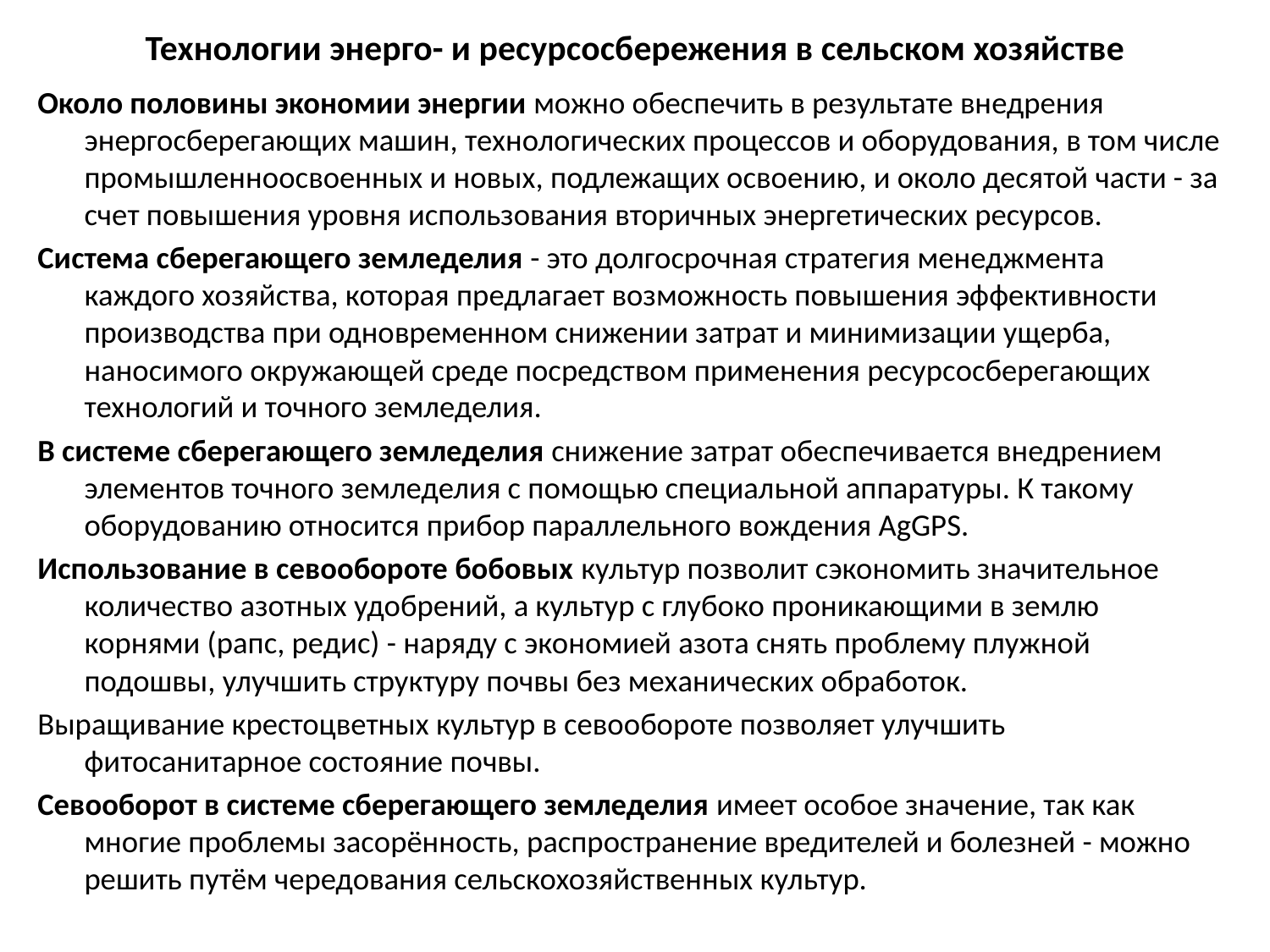

# Технологии энерго- и ресурсосбережения в сельском хозяйстве
Около половины экономии энергии можно обеспечить в результате внедрения энергосберегающих машин, технологических процессов и оборудования, в том числе промышленноосвоенных и новых, подлежащих освоению, и около десятой части - за счет повышения уровня использования вторичных энергетических ресурсов.
Система сберегающего земледелия - это долгосрочная стратегия менеджмента каждого хозяйства, которая предлагает возможность повышения эффективности производства при одновременном снижении затрат и минимизации ущерба, наносимого окружающей среде посредством применения ресурсосберегающих технологий и точного земледелия.
В системе сберегающего земледелия снижение затрат обеспечивается внедрением элементов точного земледелия с помощью специальной аппаратуры. К такому оборудованию относится прибор параллельного вождения AgGPS.
Использование в севообороте бобовых культур позволит сэкономить значительное количество азотных удобрений, а культур с глубоко проникающими в землю корнями (рапс, редис) - наряду с экономией азота снять проблему плужной подошвы, улучшить структуру почвы без механических обработок.
Выращивание крестоцветных культур в севообороте позволяет улучшить фитосанитарное состояние почвы.
Севооборот в системе сберегающего земледелия имеет особое значение, так как многие проблемы засорённость, распространение вредителей и болезней - можно решить путём чередования сельскохозяйственных культур.